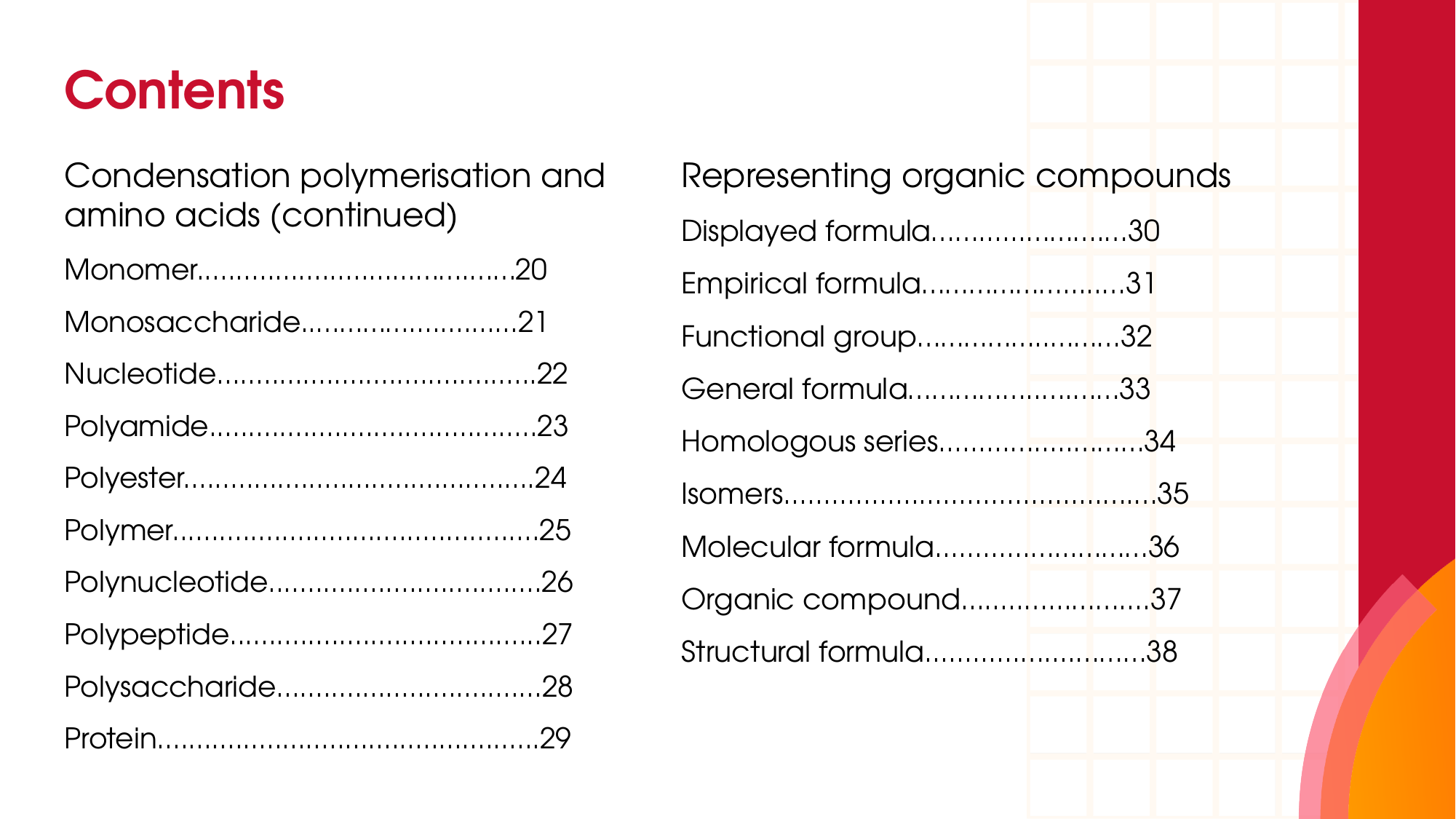

# Contents
Condensation polymerisation and amino acids (continued)
Monomer............................…….……20
Monosaccharide..…………..............21
Nucleotide.........................................22
Polyamide..........................................23
Polyester.............................................24
Polymer...............................................25
Polynucleotide...................................26
Polypeptide........................................27
Polysaccharide..................................28
Protein.................................................29

Representing organic compounds
Displayed formula……......……….…30
Empirical formula……………….....…31
Functional group……………..………32
General formula……………..….……33
Homologous series.........….....………34
Isomers........................................….…35
Molecular formula............…...………36
Organic compound........…...……....37
Structural formula............…....………38